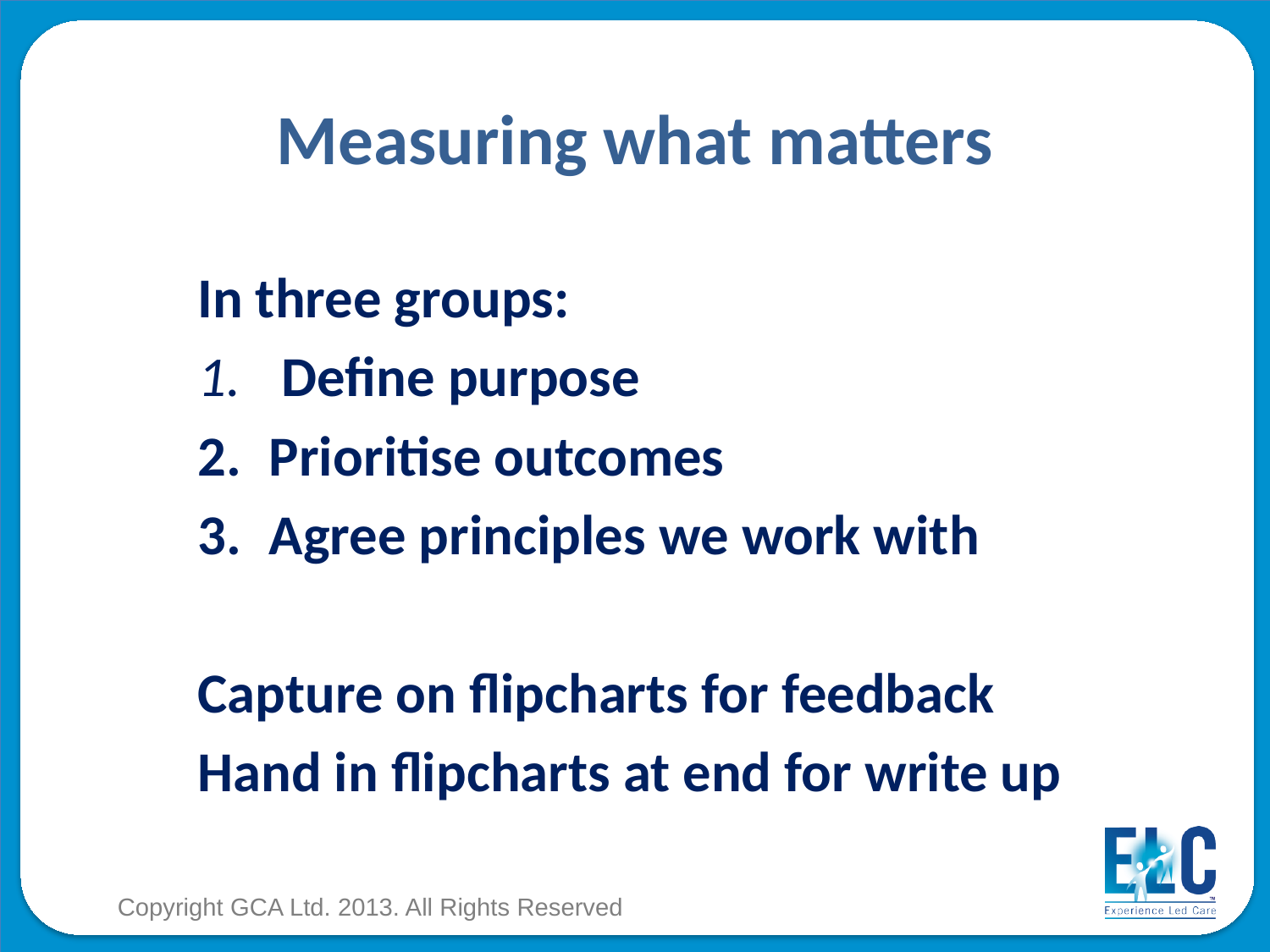

# Measuring what matters

In three groups:
 Define purpose
Prioritise outcomes
Agree principles we work with

Capture on flipcharts for feedback
Hand in flipcharts at end for write up

Copyright GCA Ltd. 2013. All Rights Reserved